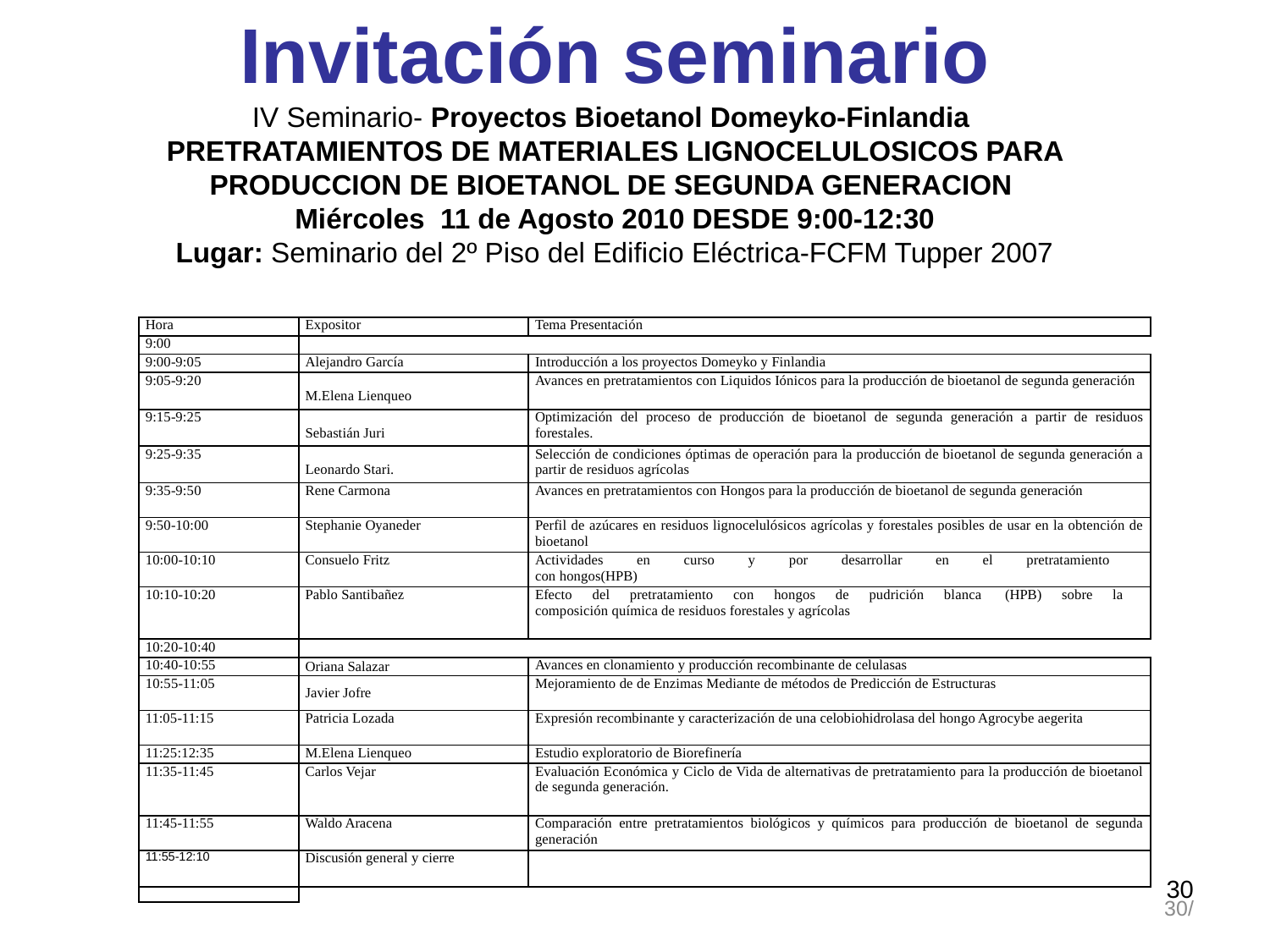

Invitación seminario
IV Seminario- Proyectos Bioetanol Domeyko-Finlandia
PRETRATAMIENTOS DE MATERIALES LIGNOCELULOSICOS PARA PRODUCCION DE BIOETANOL DE SEGUNDA GENERACION
Miércoles  11 de Agosto 2010 DESDE 9:00-12:30
Lugar: Seminario del 2º Piso del Edificio Eléctrica-FCFM Tupper 2007
| Hora | Expositor | Tema Presentación |
| --- | --- | --- |
| 9:00 |  |  |
| 9:00-9:05 | Alejandro García | Introducción a los proyectos Domeyko y Finlandia |
| 9:05-9:20 | M.Elena Lienqueo | Avances en pretratamientos con Liquidos Iónicos para la producción de bioetanol de segunda generación |
| 9:15-9:25 | Sebastián Juri | Optimización del proceso de producción de bioetanol de segunda generación a partir de residuos forestales. |
| 9:25-9:35 | Leonardo Stari. | Selección de condiciones óptimas de operación para la producción de bioetanol de segunda generación a partir de residuos agrícolas |
| 9:35-9:50 | Rene Carmona | Avances en pretratamientos con Hongos para la producción de bioetanol de segunda generación |
| 9:50-10:00 | Stephanie Oyaneder | Perfil de azúcares en residuos lignocelulósicos agrícolas y forestales posibles de usar en la obtención de bioetanol |
| 10:00-10:10 | Consuelo Fritz | Actividades en curso y por desarrollar en el pretratamiento con hongos(HPB) |
| 10:10-10:20 | Pablo Santibañez | Efecto del pretratamiento con hongos de pudrición blanca  (HPB) sobre la composición química de residuos forestales y agrícolas |
| 10:20-10:40 |  |  |
| 10:40-10:55 | Oriana Salazar | Avances en clonamiento y producción recombinante de celulasas |
| 10:55-11:05 | Javier Jofre | Mejoramiento de de Enzimas Mediante de métodos de Predicción de Estructuras |
| 11:05-11:15 | Patricia Lozada | Expresión recombinante y caracterización de una celobiohidrolasa del hongo Agrocybe aegerita |
| 11:25:12:35 | M.Elena Lienqueo | Estudio exploratorio de Biorefinería |
| 11:35-11:45 | Carlos Vejar | Evaluación Económica y Ciclo de Vida de alternativas de pretratamiento para la producción de bioetanol de segunda generación. |
| 11:45-11:55 | Waldo Aracena | Comparación entre pretratamientos biológicos y químicos para producción de bioetanol de segunda generación |
| 11:55-12:10 | Discusión general y cierre |  |
|  |  |  |
30
30/